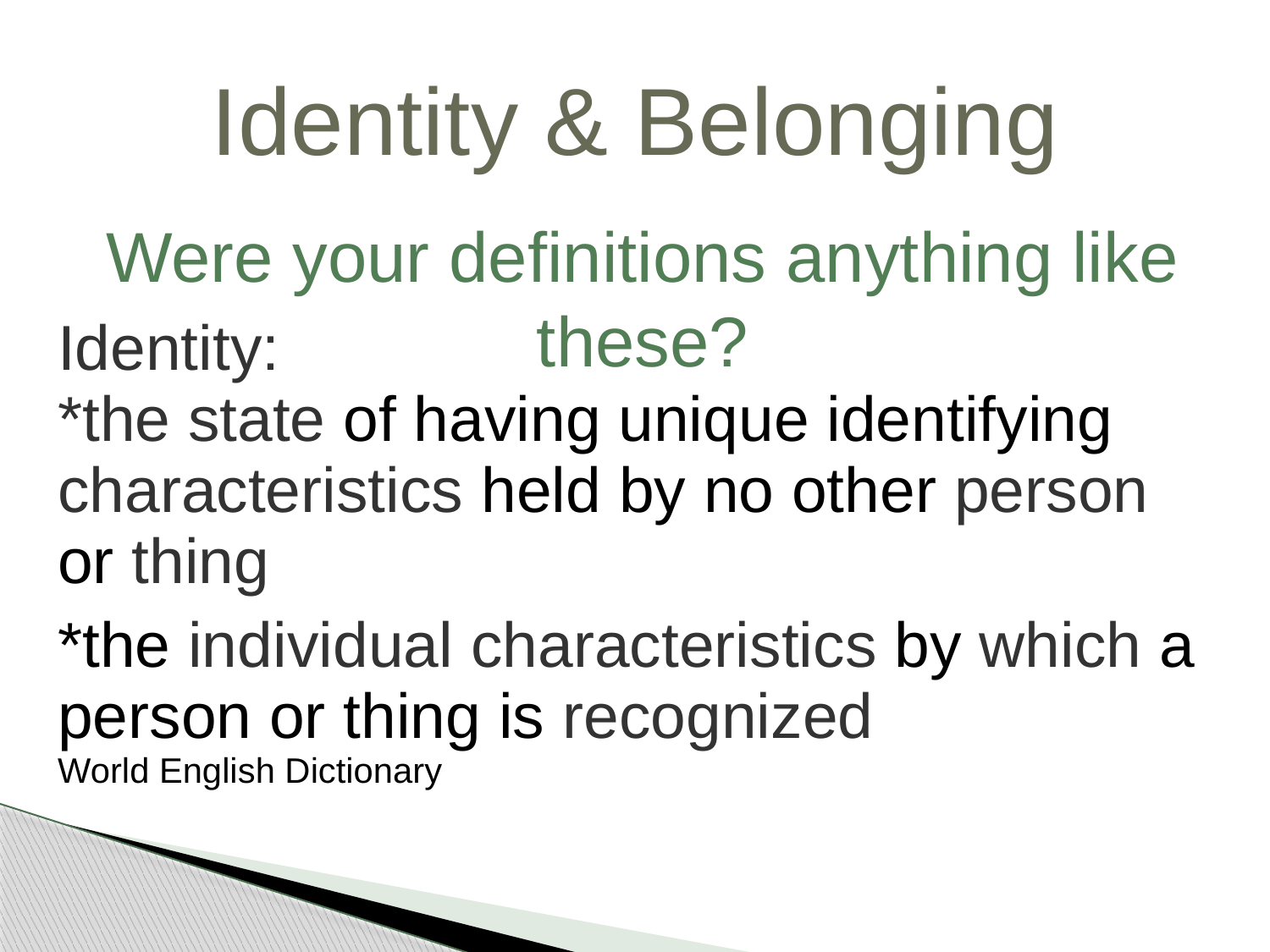

# Identity & Belonging
Were your definitions anything like these?

| Identity: \*the state of having unique identifying characteristics held by no other person or thing |
| --- |
| \*the individual characteristics by which a person or thing is recognized World English Dictionary |